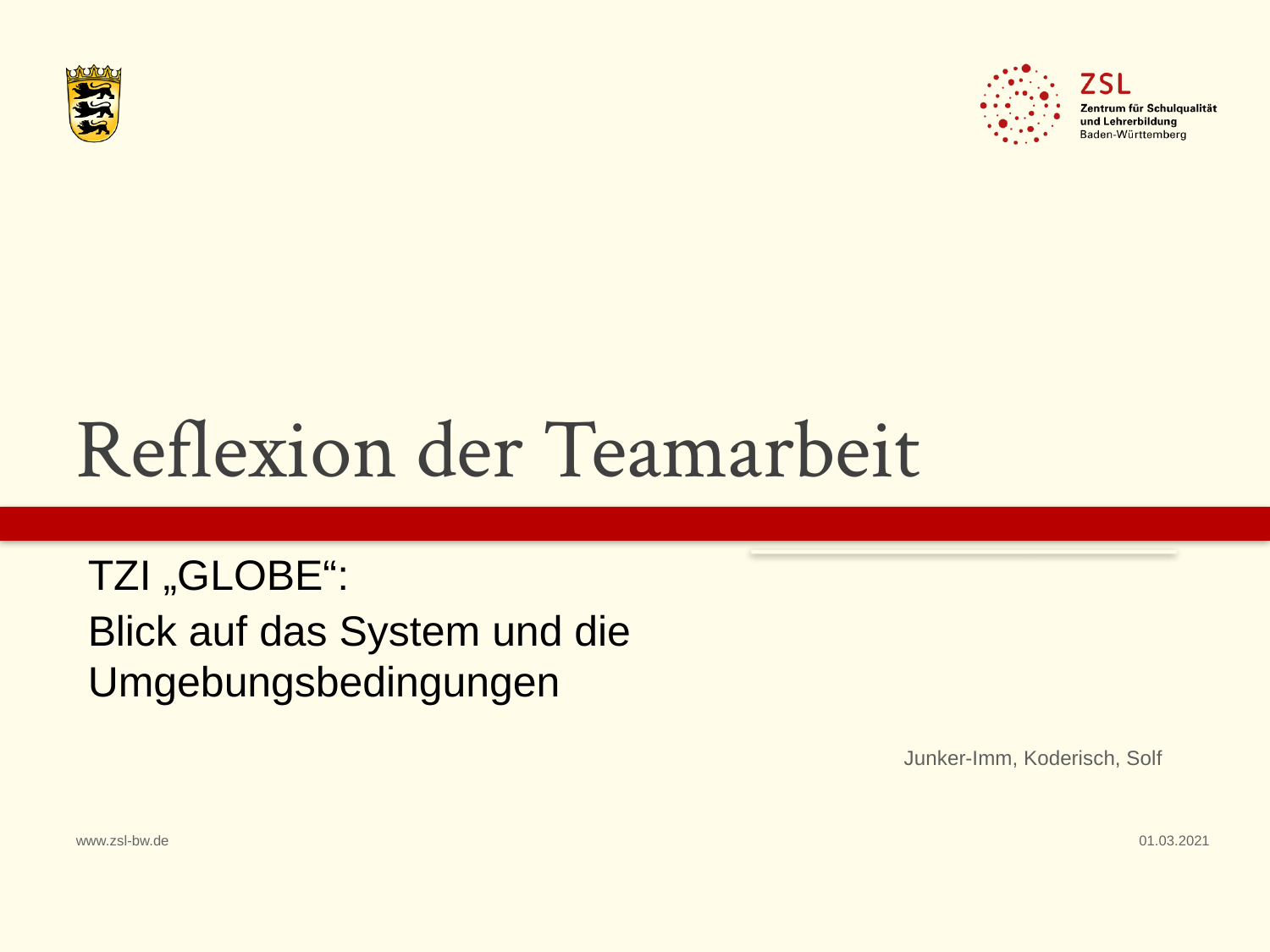

# Reflexion der Teamarbeit
TZI „GLOBE“:
Blick auf das System und die Umgebungsbedingungen

Junker-Imm, Koderisch, Solf
www.zsl-bw.de
01.03.2021